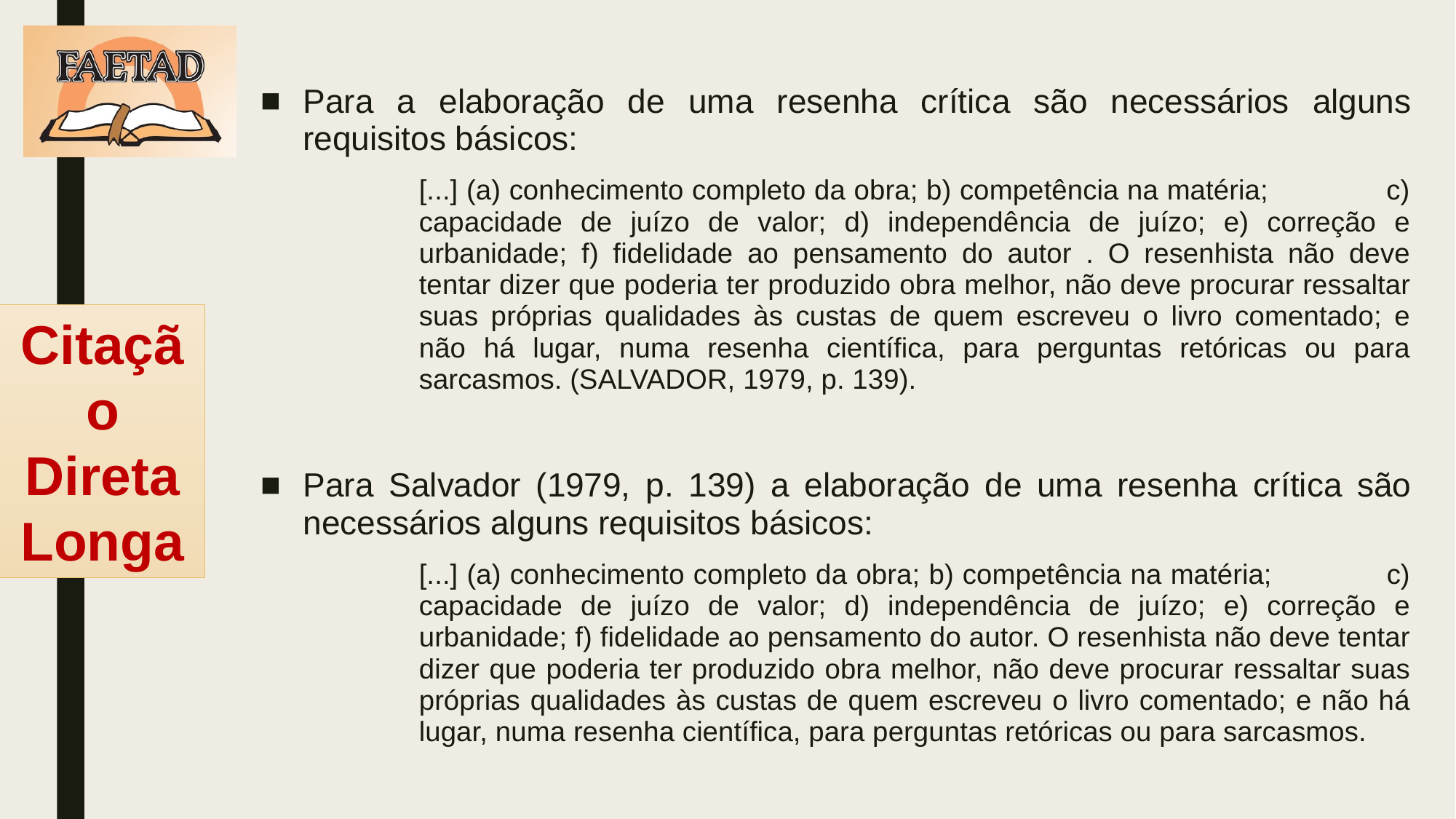

Para a elaboração de uma resenha crítica são necessários alguns requisitos básicos:
[...] (a) conhecimento completo da obra; b) competência na matéria;              c) capacidade de juízo de valor; d) independência de juízo; e) correção e urbanidade; f) fidelidade ao pensamento do autor . O resenhista não deve tentar dizer que poderia ter produzido obra melhor, não deve procurar ressaltar suas próprias qualidades às custas de quem escreveu o livro comentado; e não há lugar, numa resenha científica, para perguntas retóricas ou para sarcasmos. (SALVADOR, 1979, p. 139).

Para Salvador (1979, p. 139) a elaboração de uma resenha crítica são necessários alguns requisitos básicos:
[...] (a) conhecimento completo da obra; b) competência na matéria;             c) capacidade de juízo de valor; d) independência de juízo; e) correção e urbanidade; f) fidelidade ao pensamento do autor. O resenhista não deve tentar dizer que poderia ter produzido obra melhor, não deve procurar ressaltar suas próprias qualidades às custas de quem escreveu o livro comentado; e não há lugar, numa resenha científica, para perguntas retóricas ou para sarcasmos.

Citação Direta Longa